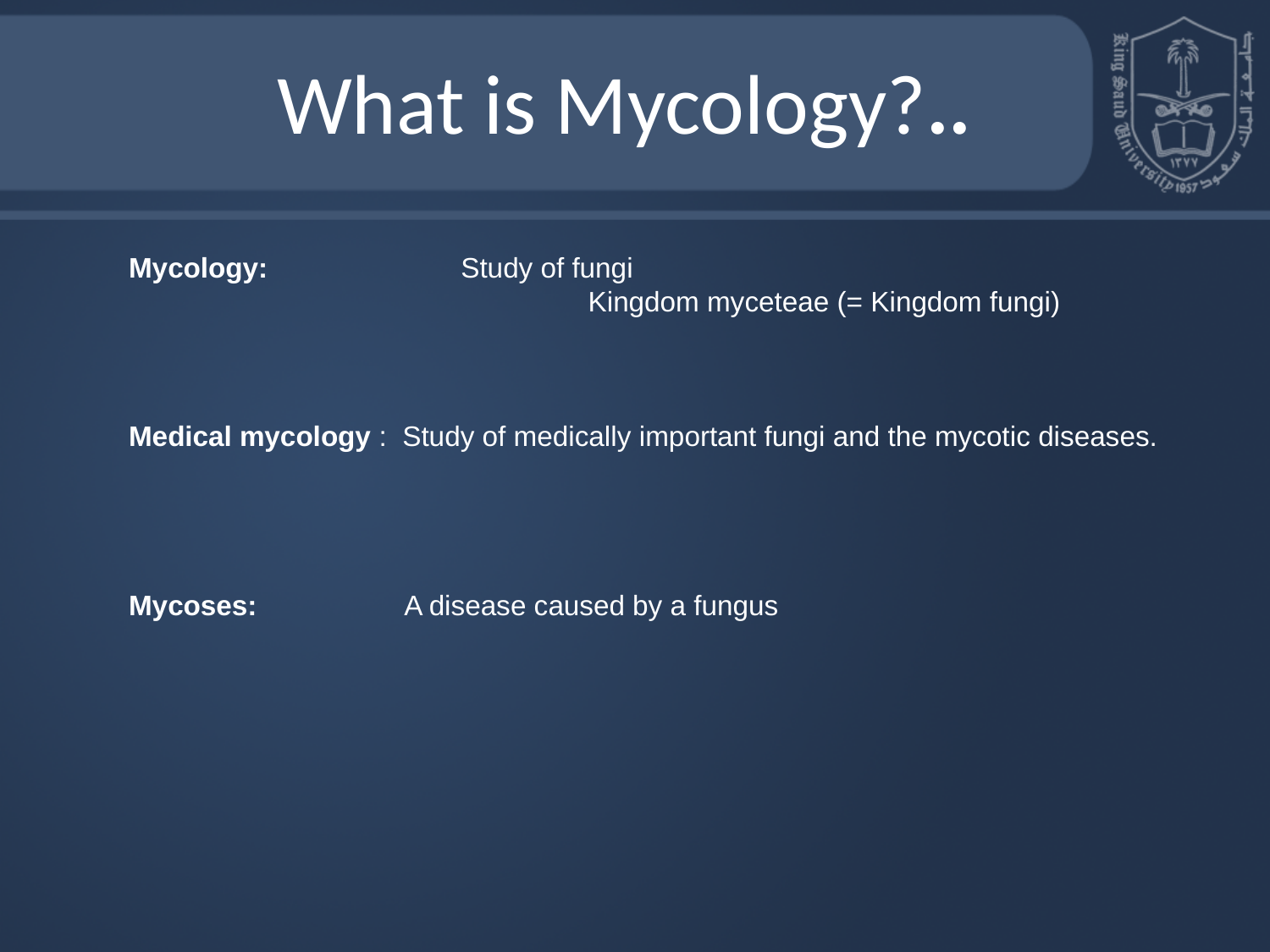

What is Mycology?..
Mycology: 	          Study of fungi
			          Kingdom myceteae (= Kingdom fungi)

Medical mycology :  Study of medically important fungi and the mycotic diseases.

Mycoses:                   A disease caused by a fungus